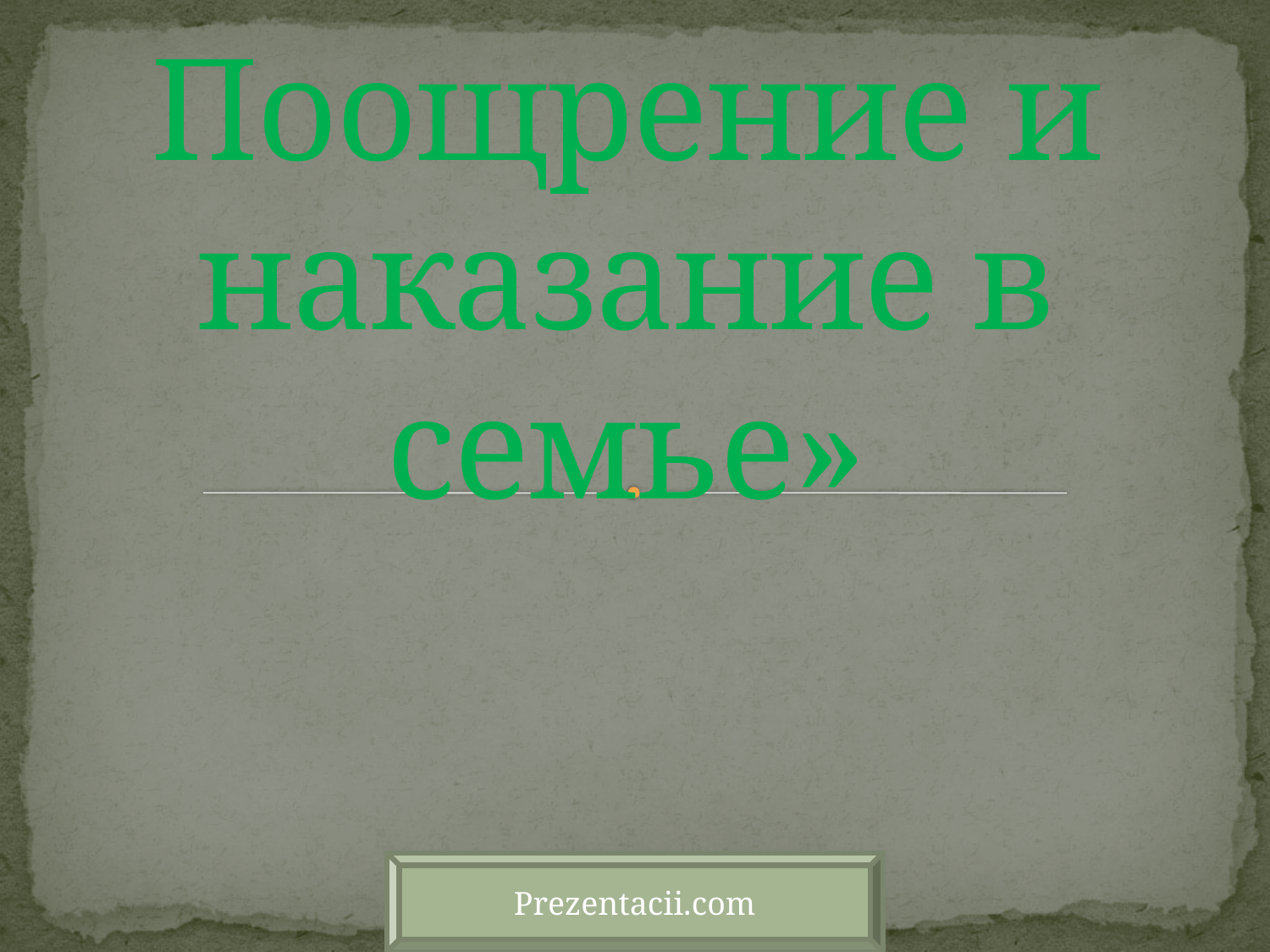

# Поощрение и наказание в семье»
Prezentacii.com